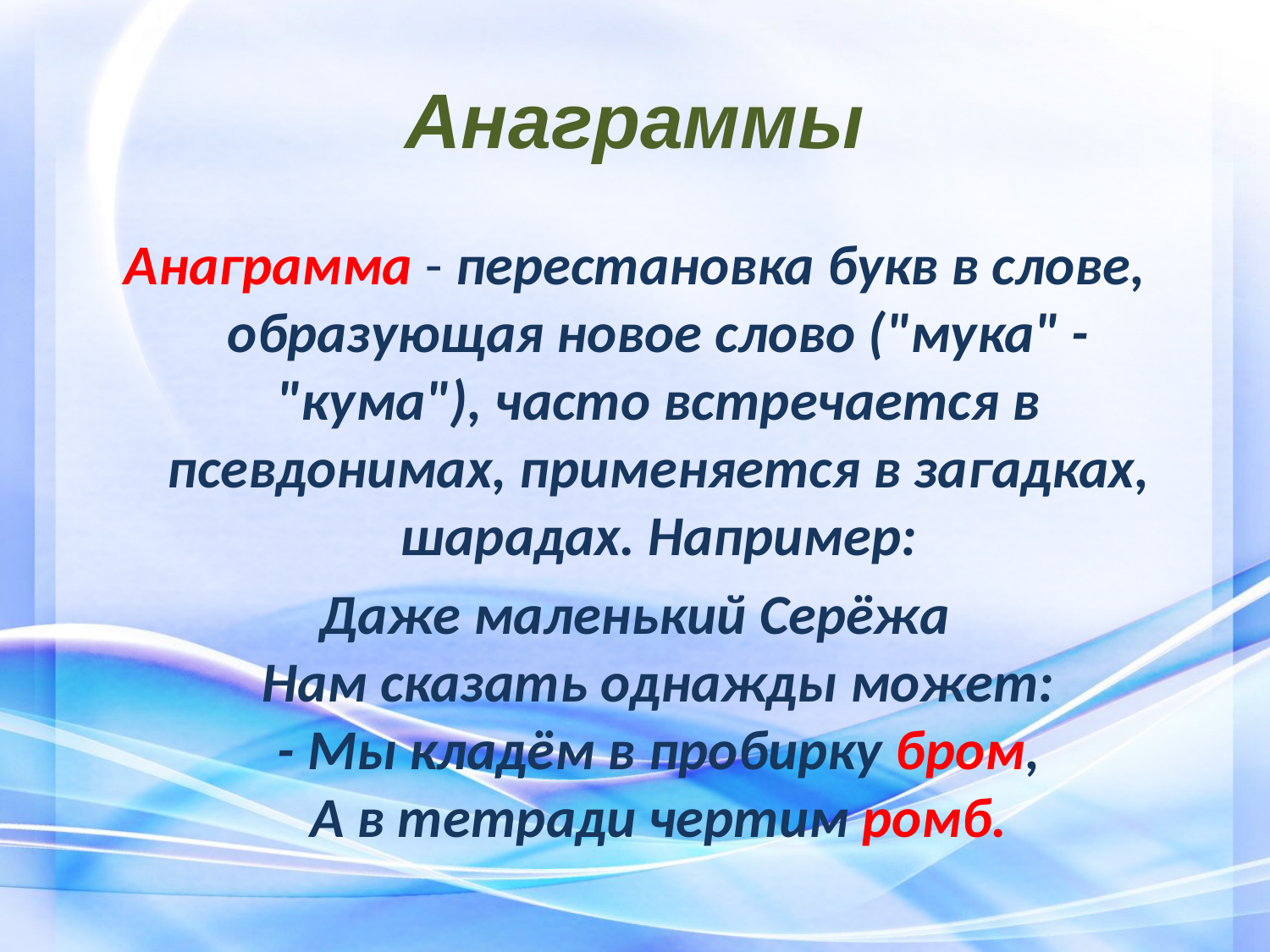

# Анаграммы
Анаграмма - перестановка букв в слове, образующая новое слово ("мука" - "кума"), часто встречается в псевдонимах, применяется в загадках, шарадах. Например:
Даже маленький Серёжа
Нам сказать однажды может:
- Мы кладём в пробирку бром,
А в тетради чертим ромб.